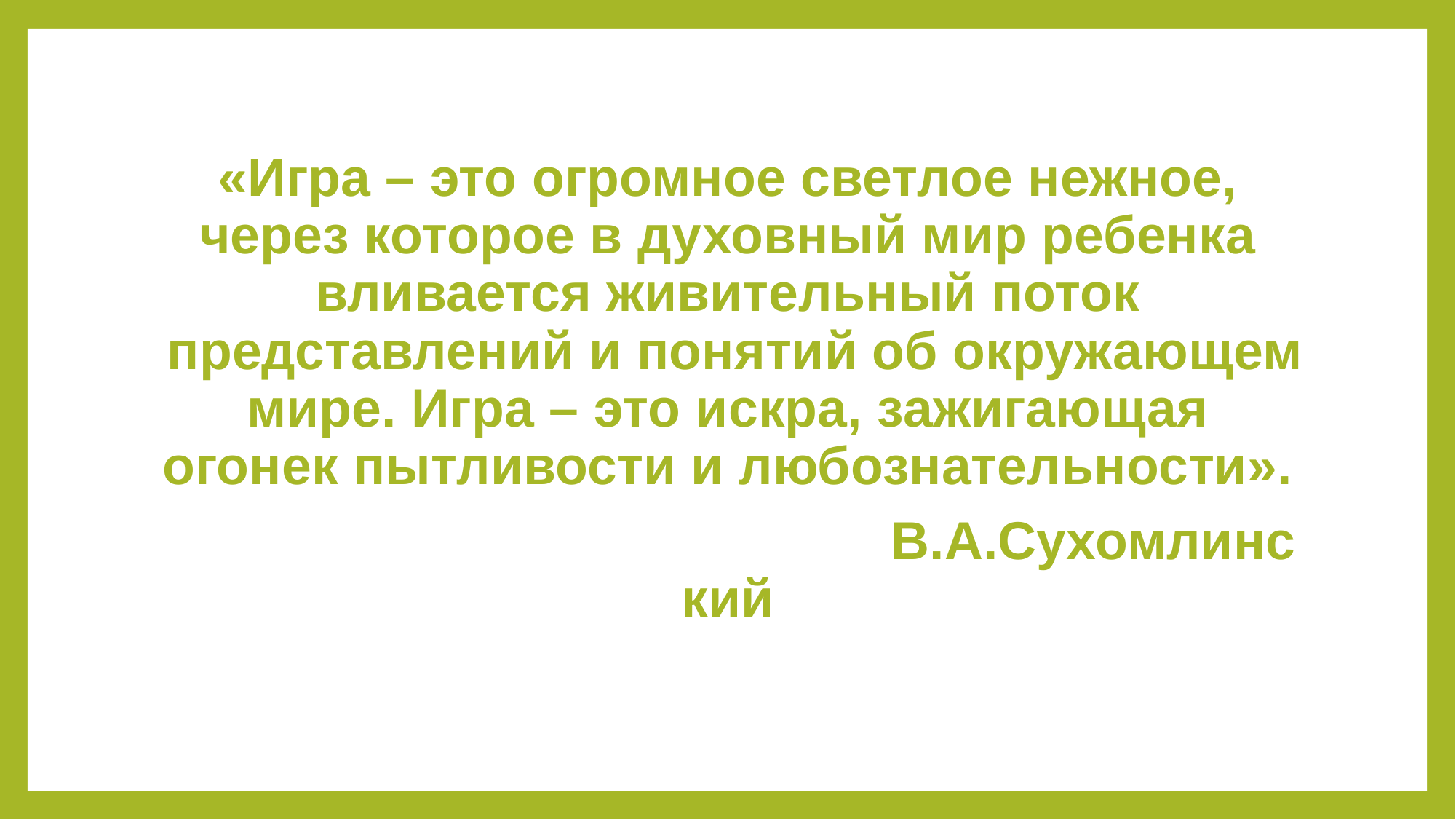

«Игра – это огромное светлое нежное, через которое в духовный мир ребенка вливается живительный поток  представлений и понятий об окружающем мире. Игра – это искра, зажигающая огонек пытливости и любознательности».
                                                 В.А.Сухомлинский